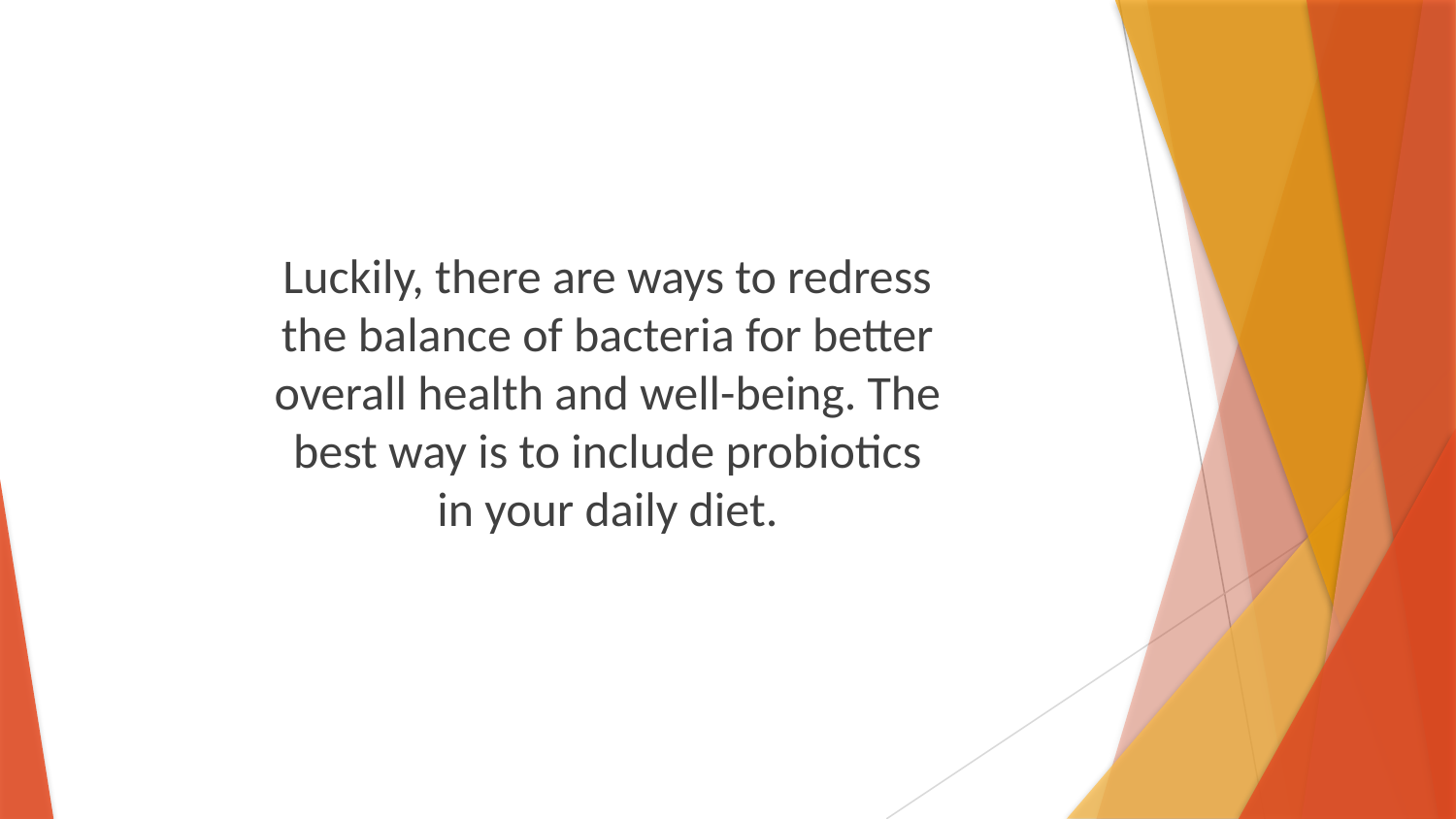

Luckily, there are ways to redress the balance of bacteria for better overall health and well-being. The best way is to include probiotics in your daily diet.